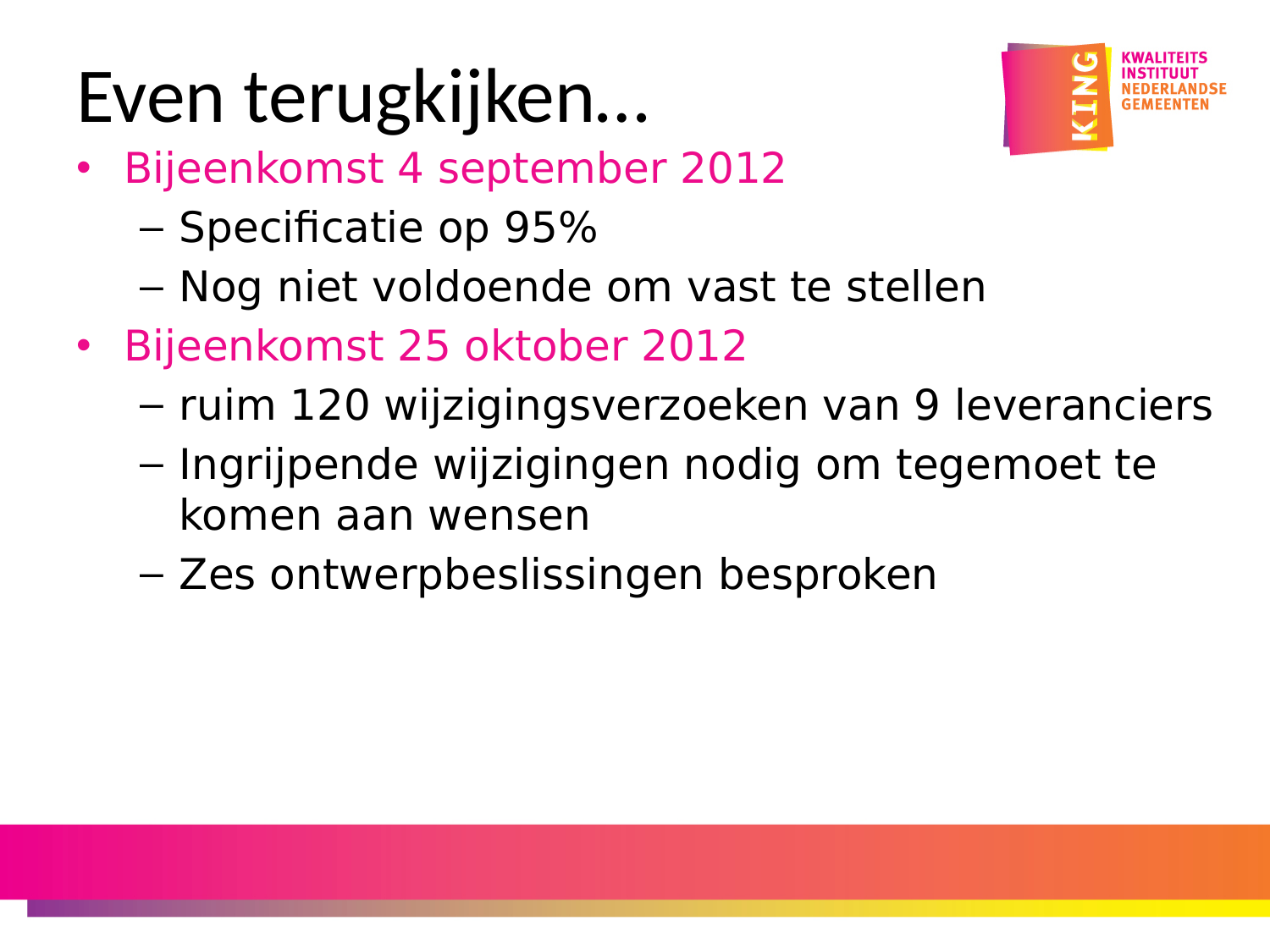

# Even terugkijken…
Bijeenkomst 4 september 2012
Specificatie op 95%
Nog niet voldoende om vast te stellen
Bijeenkomst 25 oktober 2012
ruim 120 wijzigingsverzoeken van 9 leveranciers
Ingrijpende wijzigingen nodig om tegemoet te komen aan wensen
Zes ontwerpbeslissingen besproken